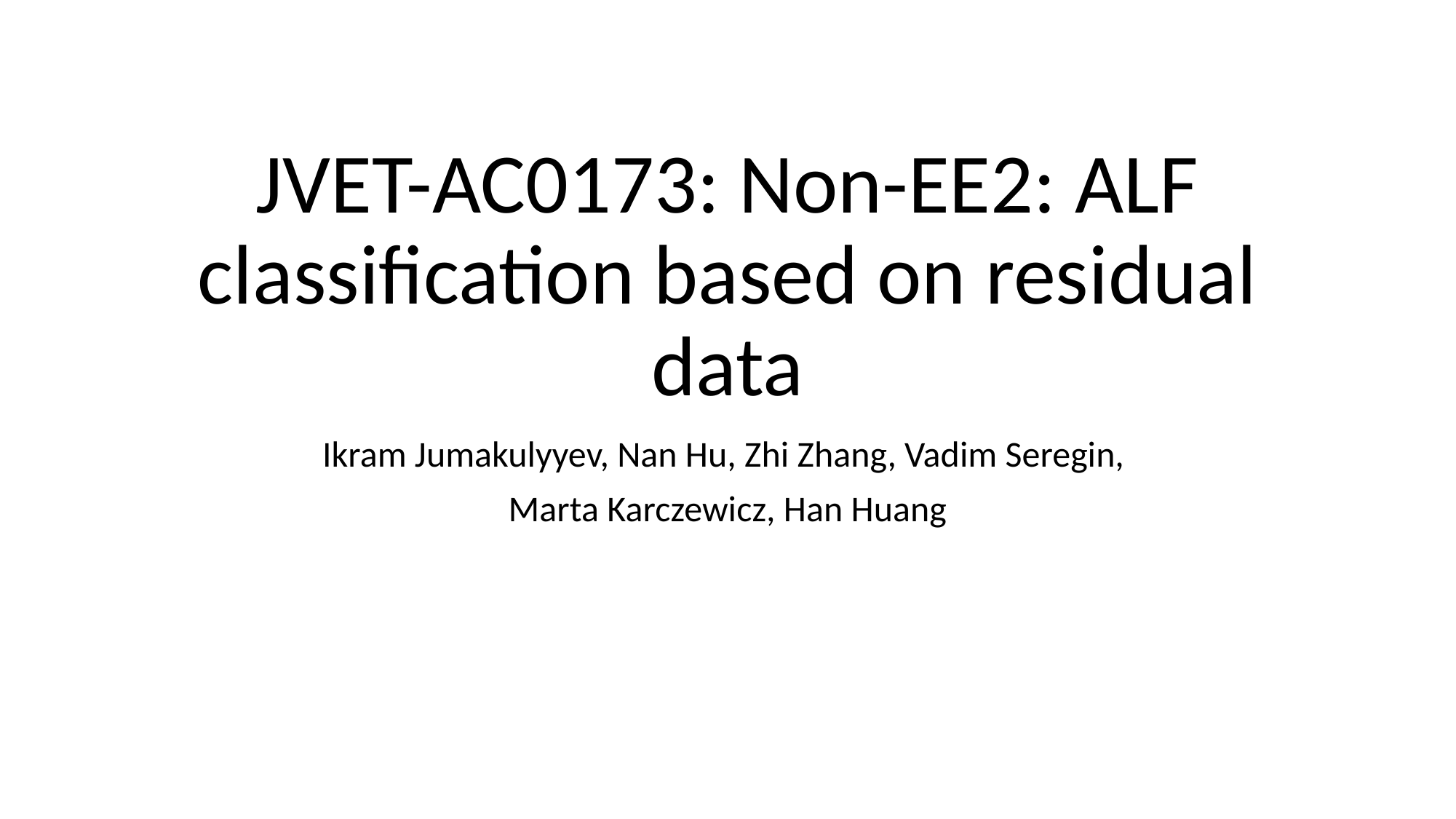

# JVET-AC0173: Non-EE2: ALF classification based on residual data
Ikram Jumakulyyev, Nan Hu, Zhi Zhang, Vadim Seregin,
Marta Karczewicz, Han Huang